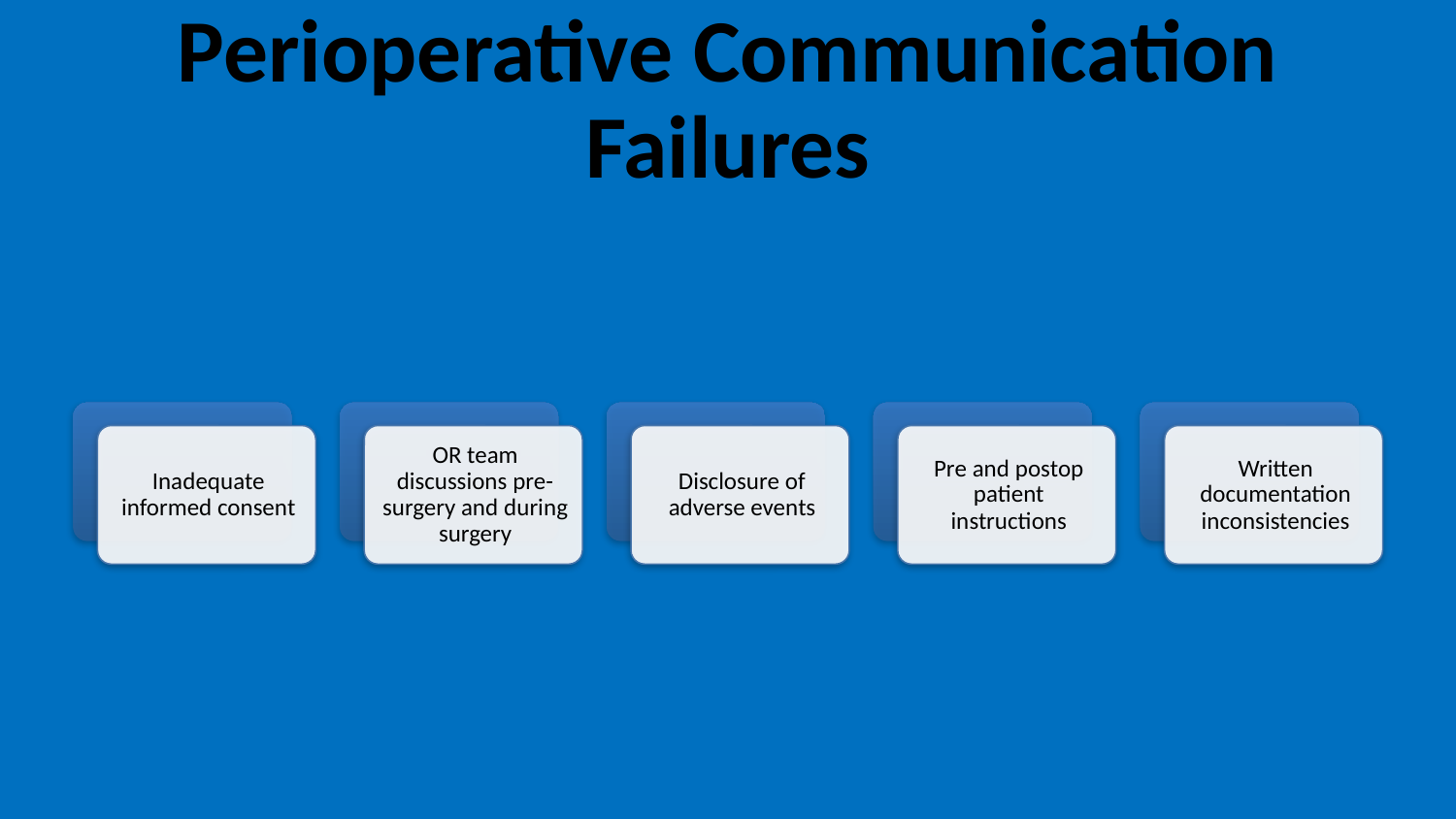

Perioperative Communication Failures

Inadequate informed consent
OR team discussions pre-surgery and during surgery
Disclosure of adverse events
Pre and postop patient instructions
Written documentation inconsistencies